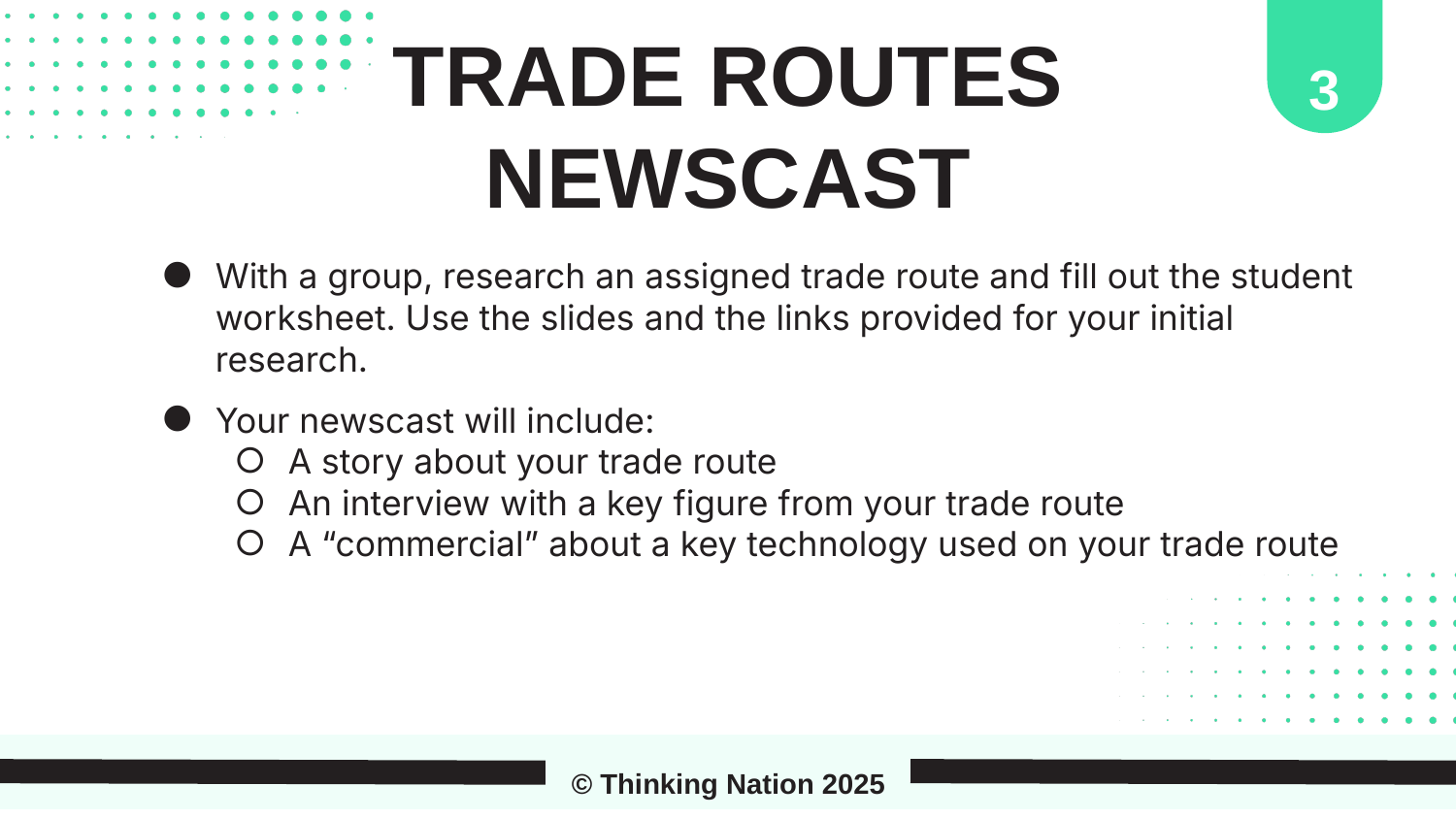

3
TRADE ROUTES NEWSCAST
With a group, research an assigned trade route and fill out the student worksheet. Use the slides and the links provided for your initial research.
Your newscast will include:
A story about your trade route
An interview with a key figure from your trade route
A “commercial” about a key technology used on your trade route

© Thinking Nation 2025